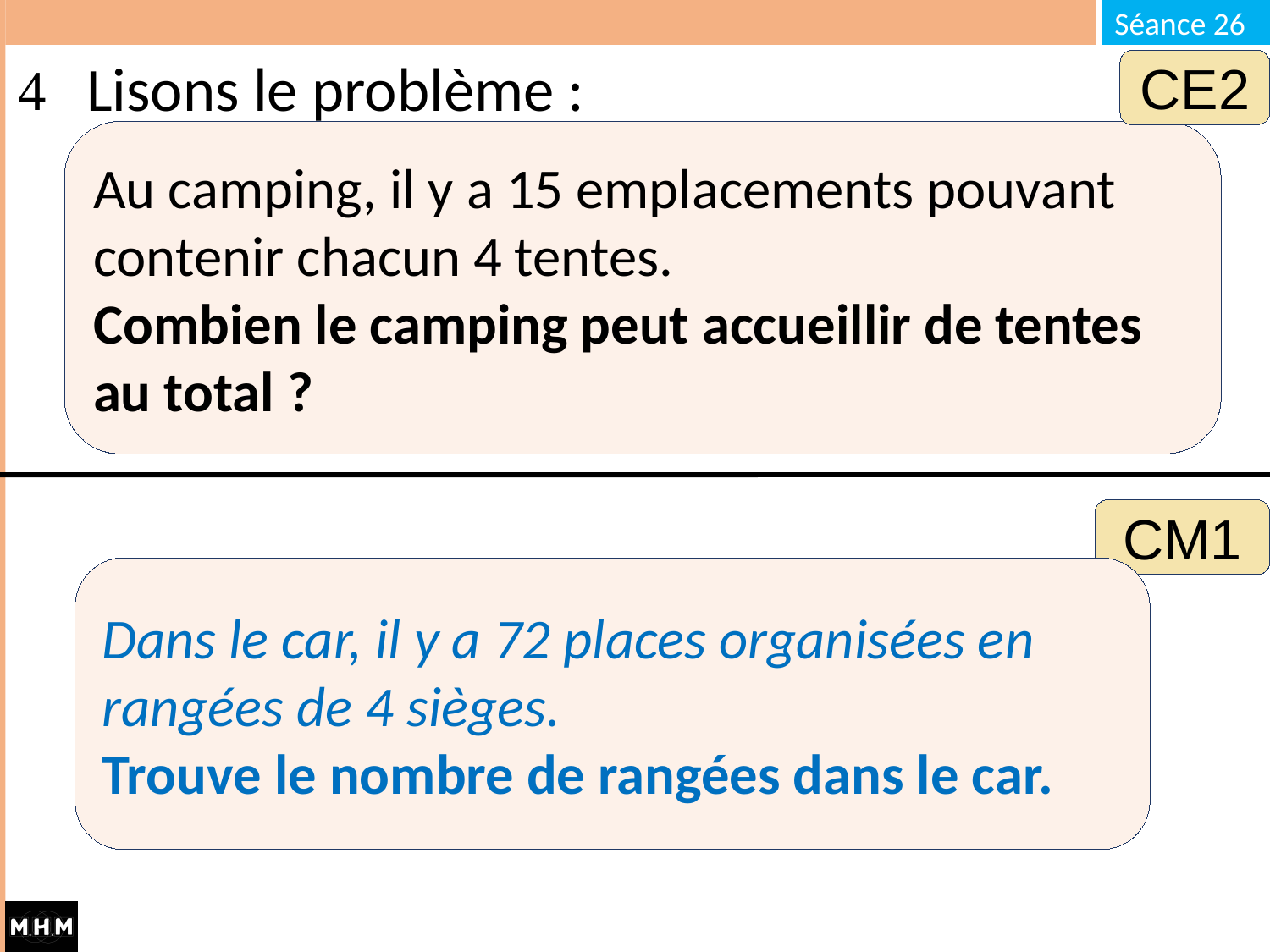

# Lisons le problème :
CE2
Au camping, il y a 15 emplacements pouvant contenir chacun 4 tentes.
Combien le camping peut accueillir de tentes au total ?

CM1
Dans le car, il y a 72 places organisées en rangées de 4 sièges.
Trouve le nombre de rangées dans le car.